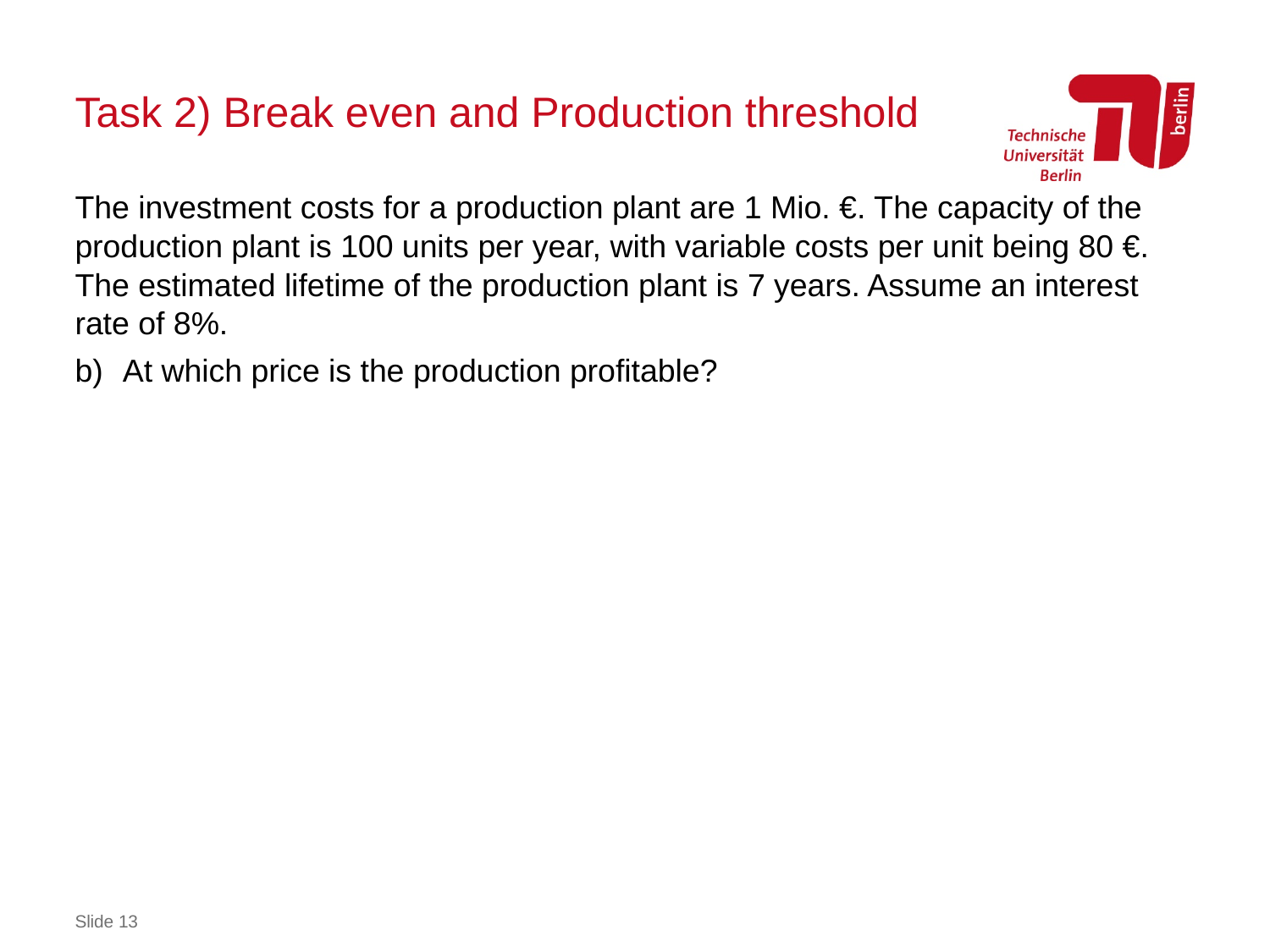

# Task 2) Break even and Production threshold
The investment costs for a production plant are 1 Mio. €. The capacity of the production plant is 100 units per year, with variable costs per unit being 80 €. The estimated lifetime of the production plant is 7 years. Assume an interest rate of 8%.
At which price is the production profitable?

Slide 13